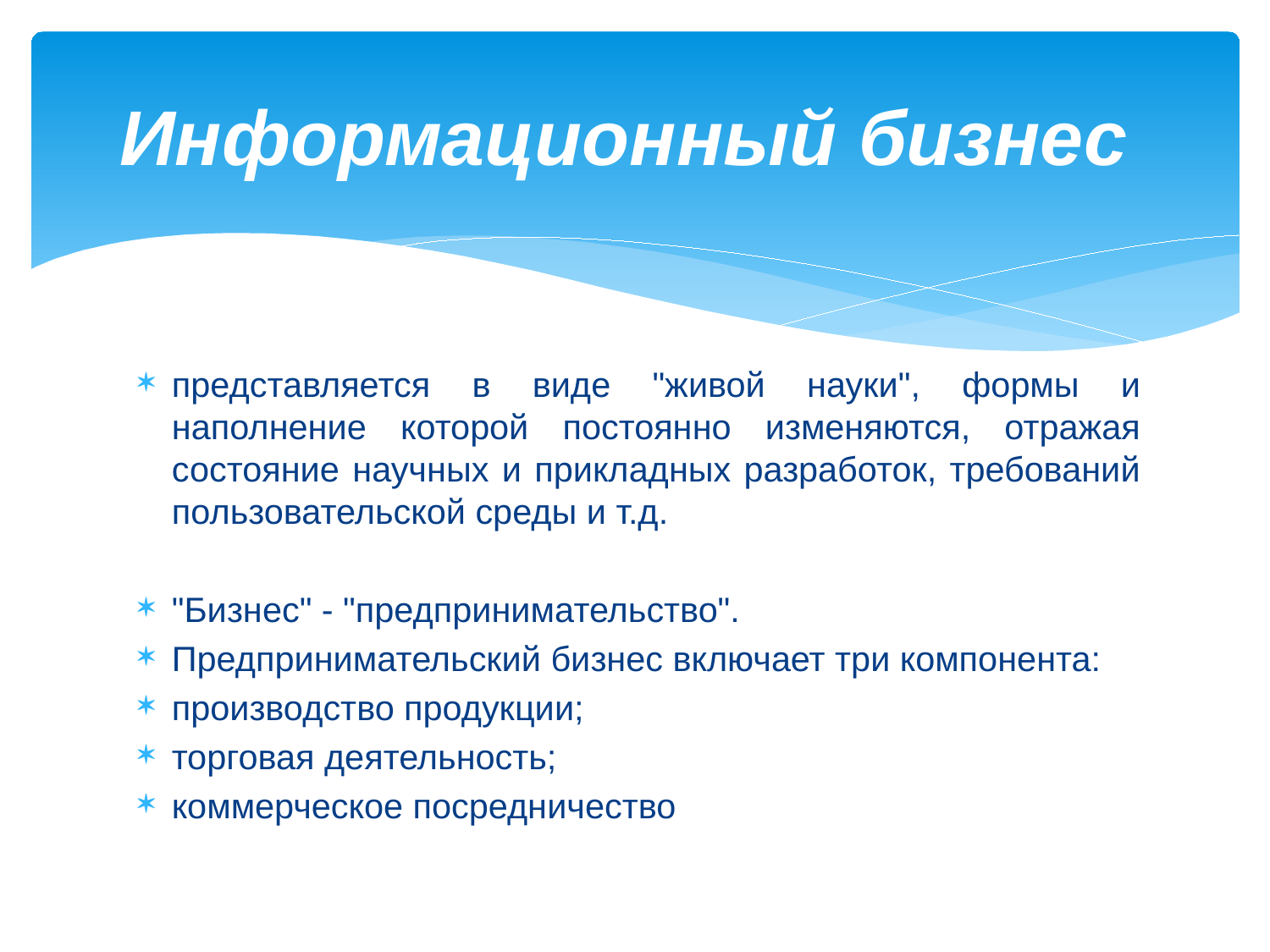

# Информационный бизнес
представляется в виде "живой науки", формы и наполнение которой постоянно изменяются, отражая состояние научных и прикладных разработок, требований пользовательской среды и т.д.

"Бизнес" - "предпринимательство".
Предпринимательский бизнес включает три компонента:
производство продукции;
торговая деятельность;
коммерческое посредничество